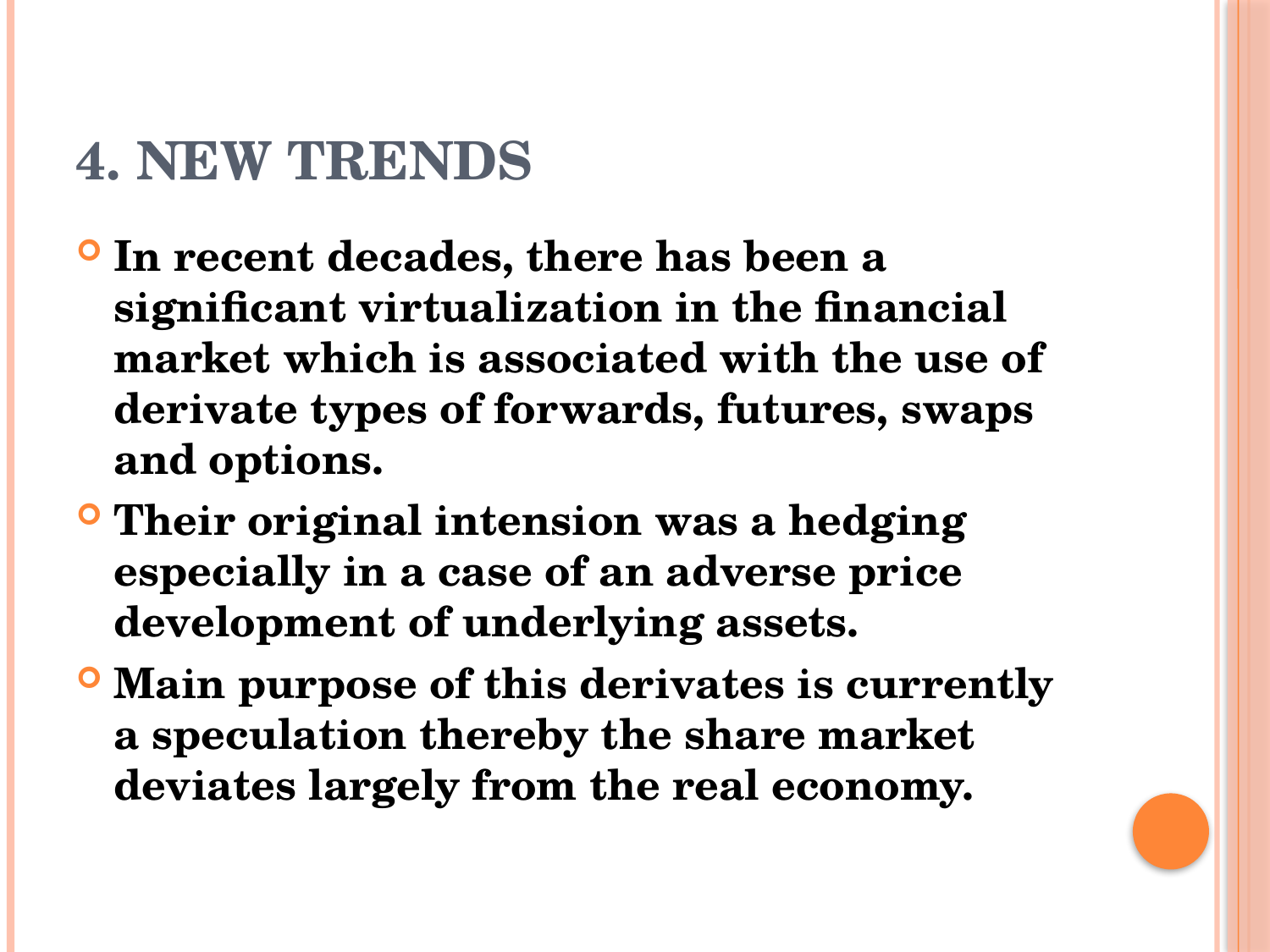

# 4. New trends
In recent decades, there has been a significant virtualization in the financial market which is associated with the use of derivate types of forwards, futures, swaps and options.
Their original intension was a hedging especially in a case of an adverse price development of underlying assets.
Main purpose of this derivates is currently a speculation thereby the share market deviates largely from the real economy.